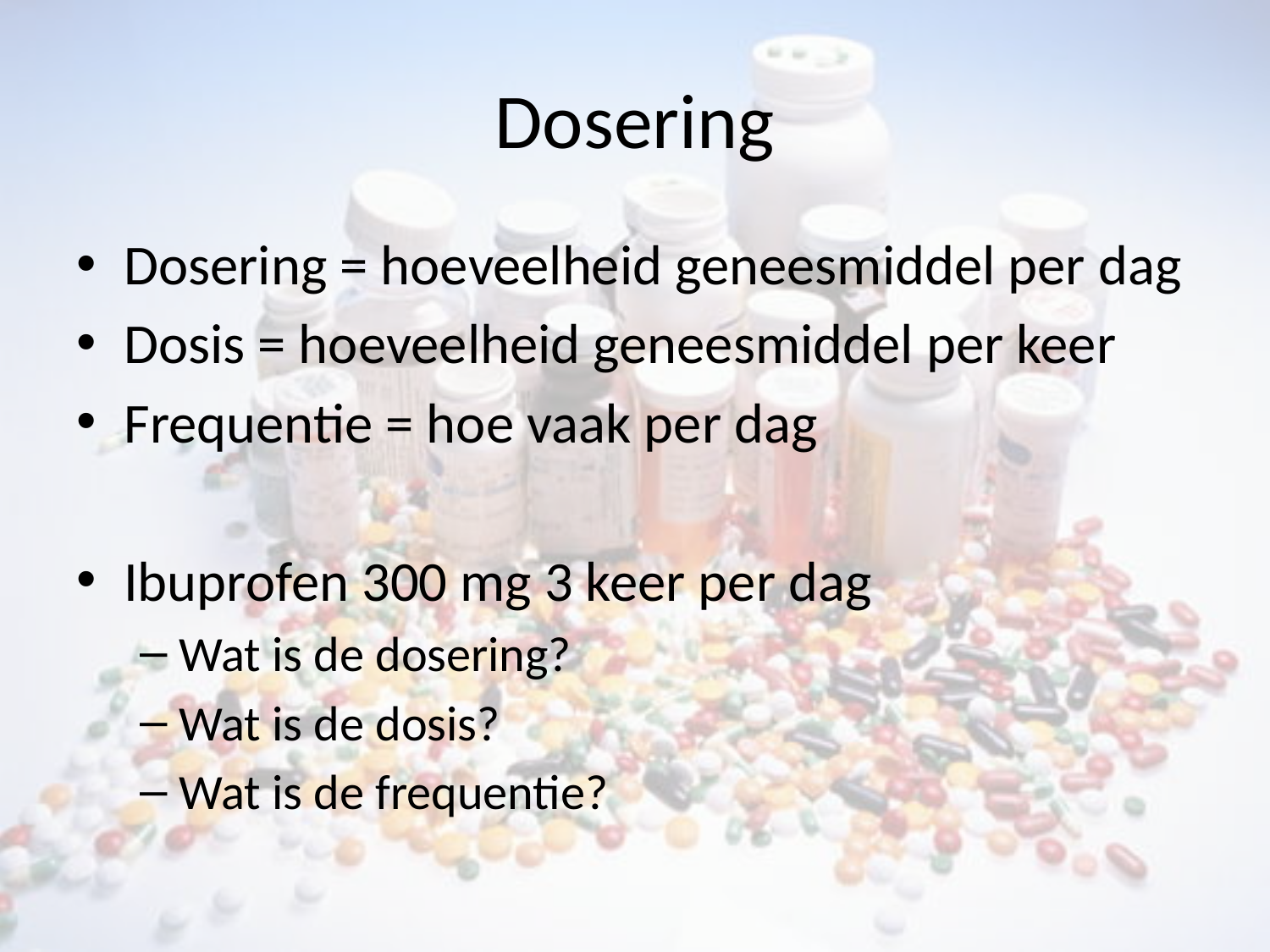

# Dosering
Dosering = hoeveelheid geneesmiddel per dag
Dosis = hoeveelheid geneesmiddel per keer
Frequentie = hoe vaak per dag

Ibuprofen 300 mg 3 keer per dag
Wat is de dosering?
Wat is de dosis?
Wat is de frequentie?